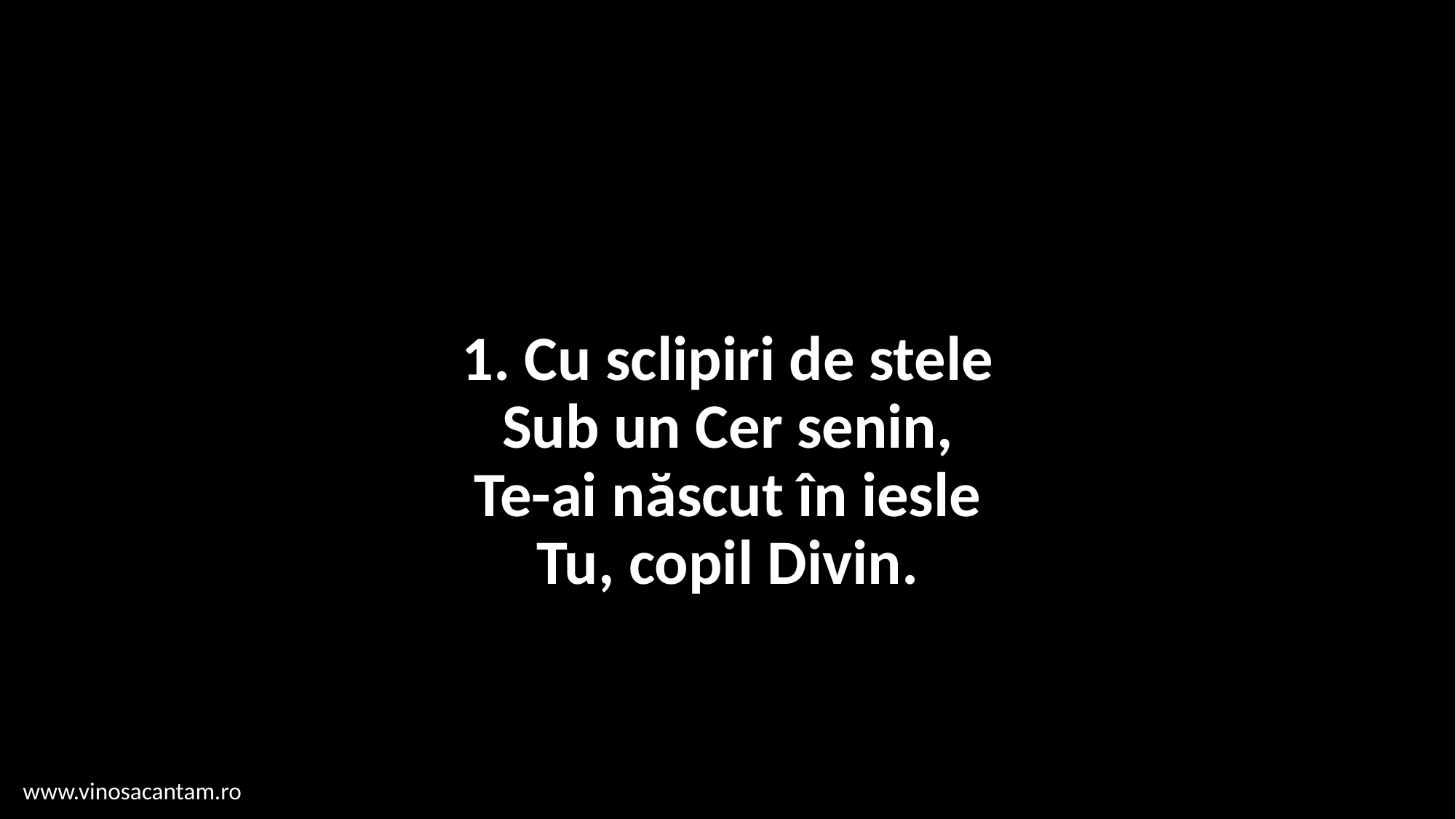

# 1. Cu sclipiri de stele Sub un Cer senin, Te-ai născut în iesle Tu, copil Divin.
www.vinosacantam.ro